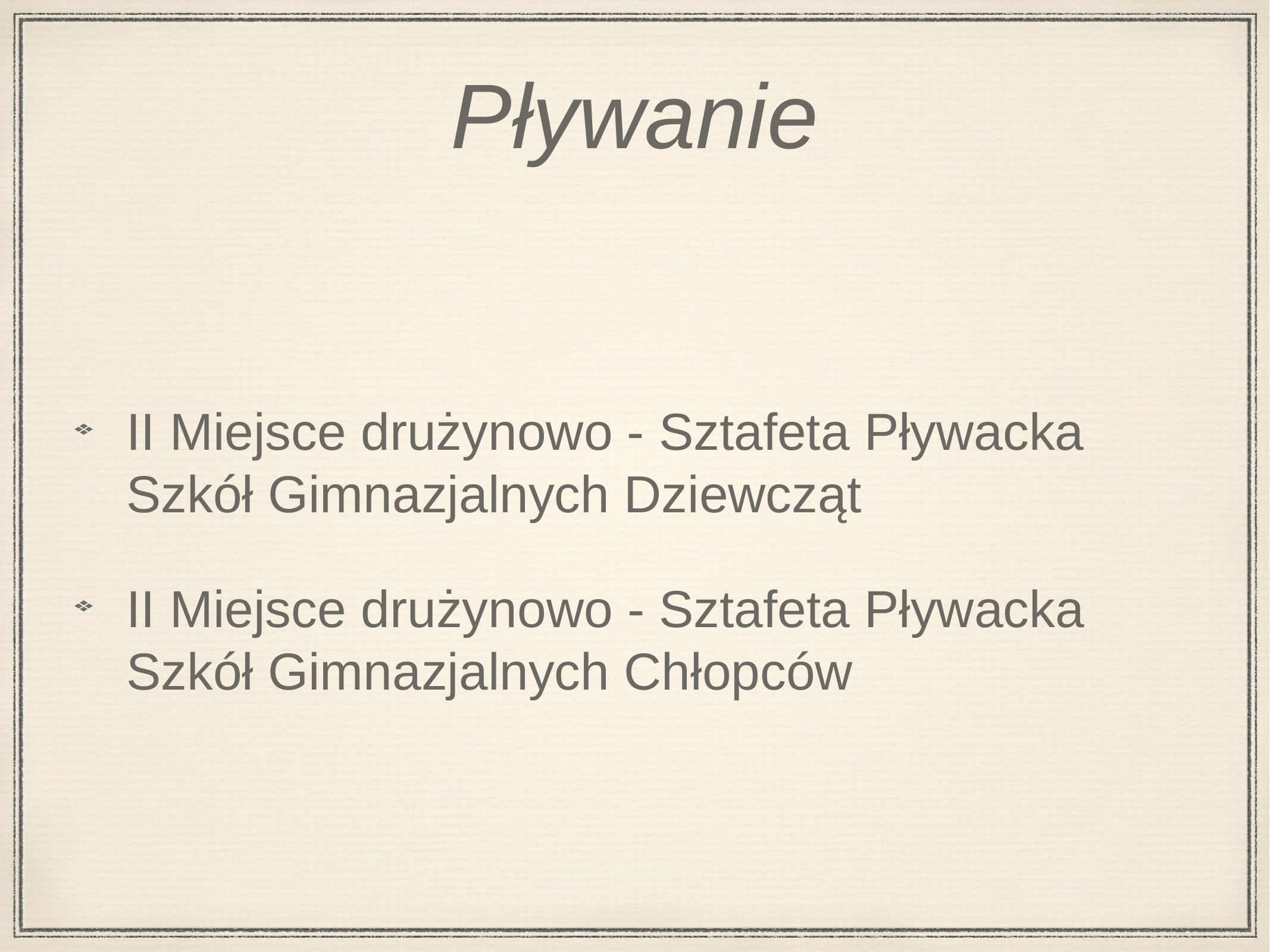

# Pływanie
II Miejsce drużynowo - Sztafeta Pływacka Szkół Gimnazjalnych Dziewcząt
II Miejsce drużynowo - Sztafeta Pływacka Szkół Gimnazjalnych Chłopców